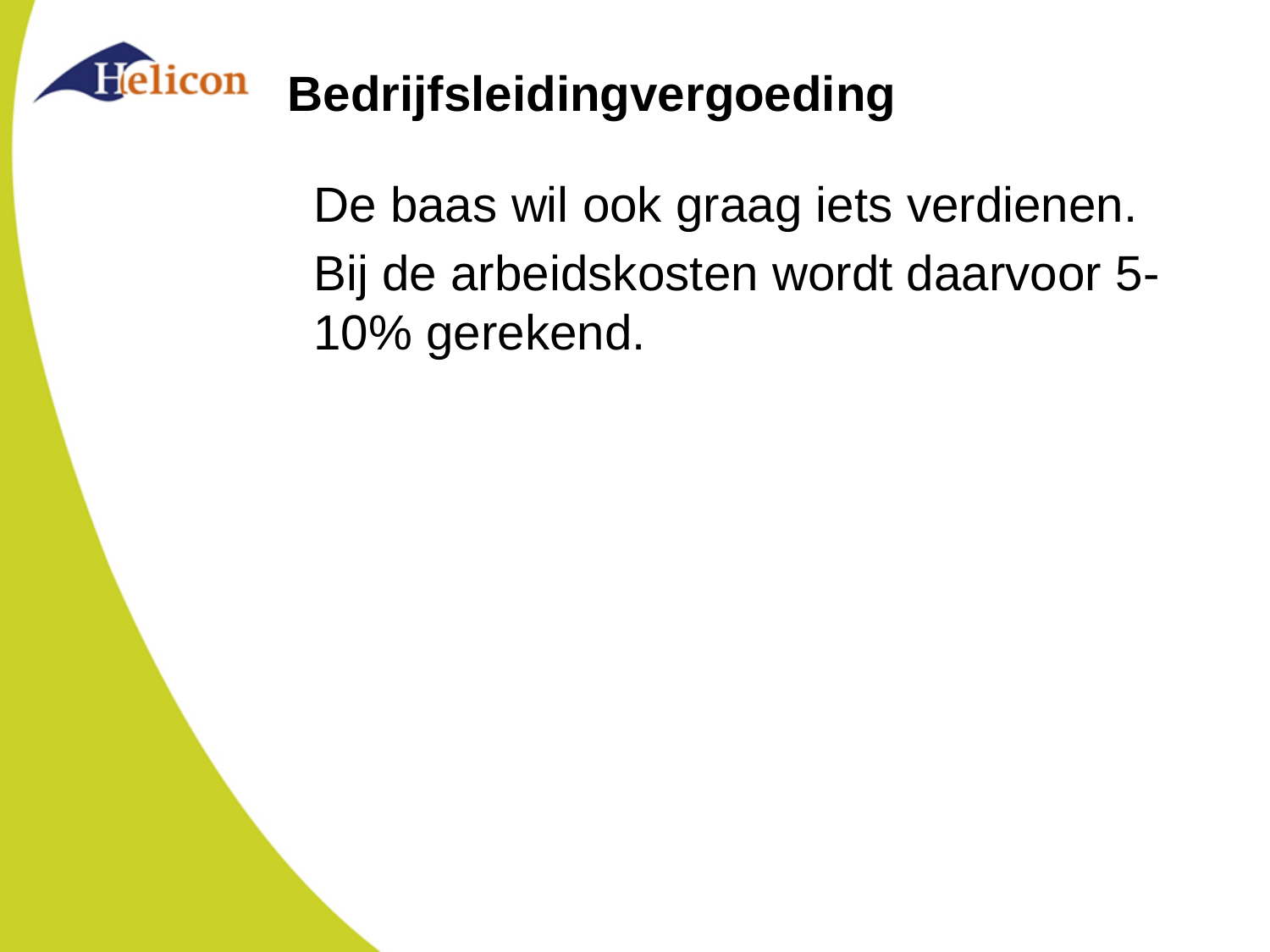

# Bedrijfsleidingvergoeding
De baas wil ook graag iets verdienen.
Bij de arbeidskosten wordt daarvoor 5-10% gerekend.